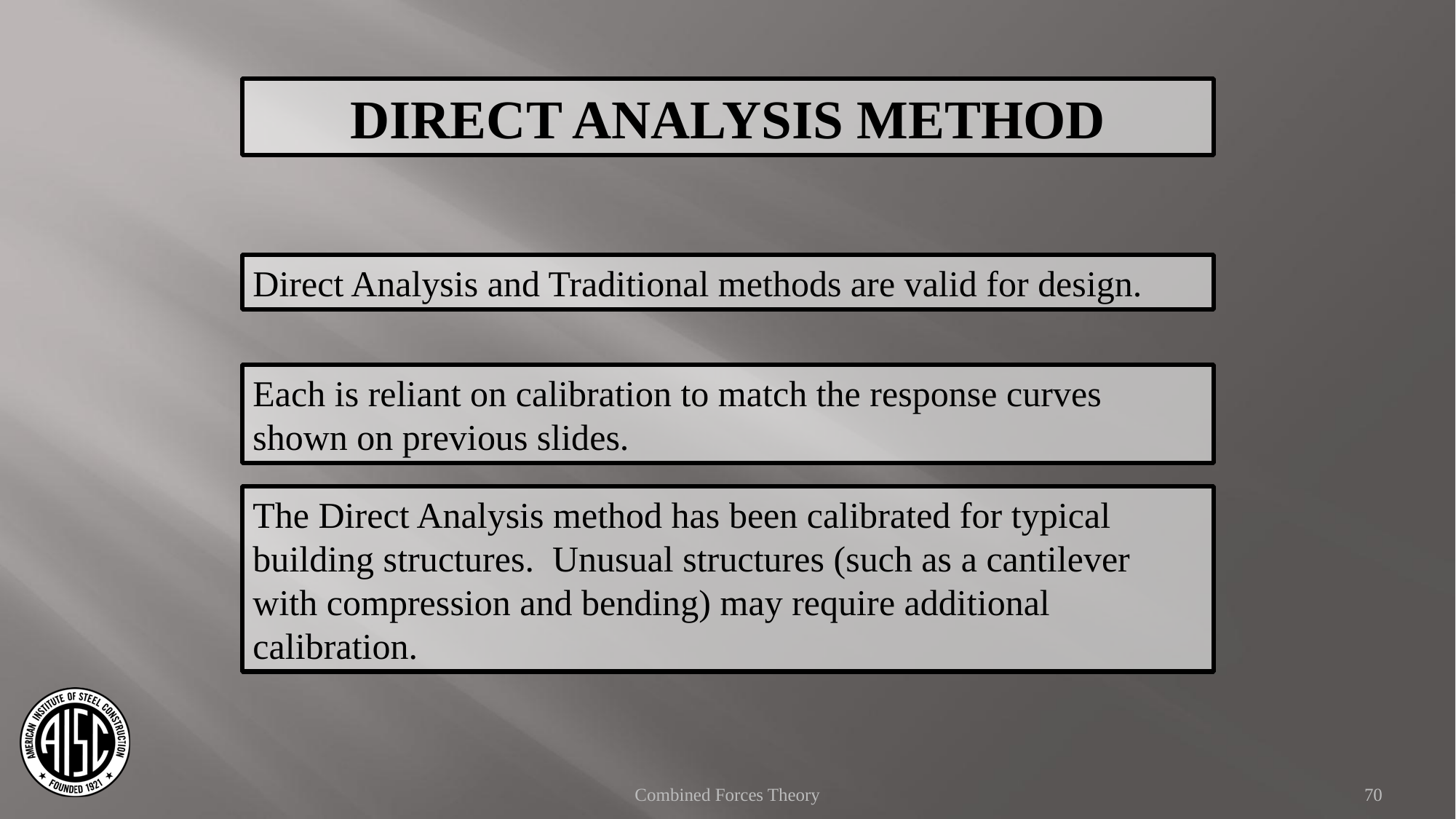

DIRECT ANALYSIS METHOD
Direct Analysis and Traditional methods are valid for design.
Each is reliant on calibration to match the response curves shown on previous slides.
The Direct Analysis method has been calibrated for typical building structures.  Unusual structures (such as a cantilever with compression and bending) may require additional calibration.
Combined Forces Theory
70